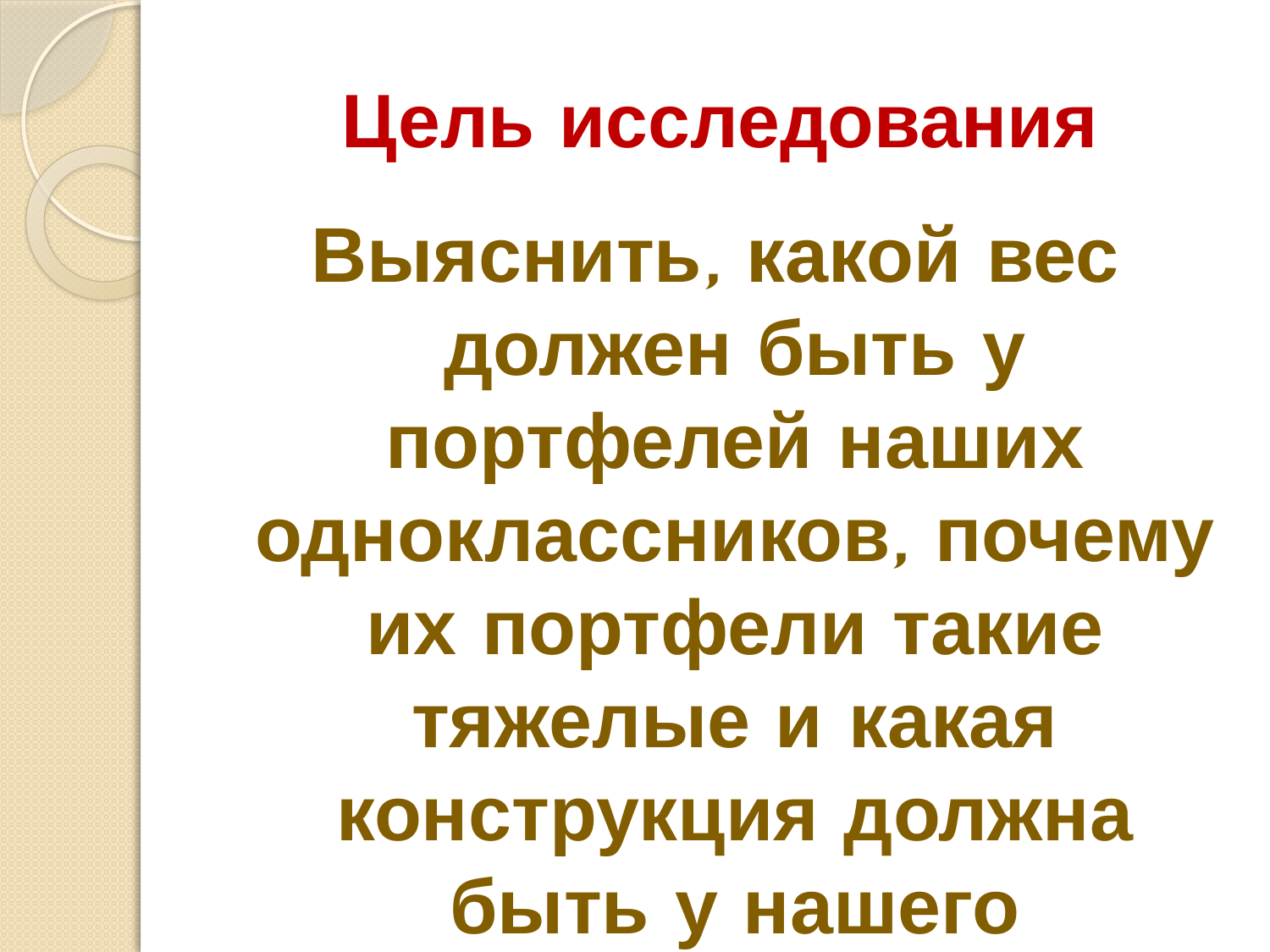

# Цель исследования
Выяснить, какой вес должен быть у портфелей наших одноклассников, почему их портфели такие тяжелые и какая конструкция должна быть у нашего портфеля.